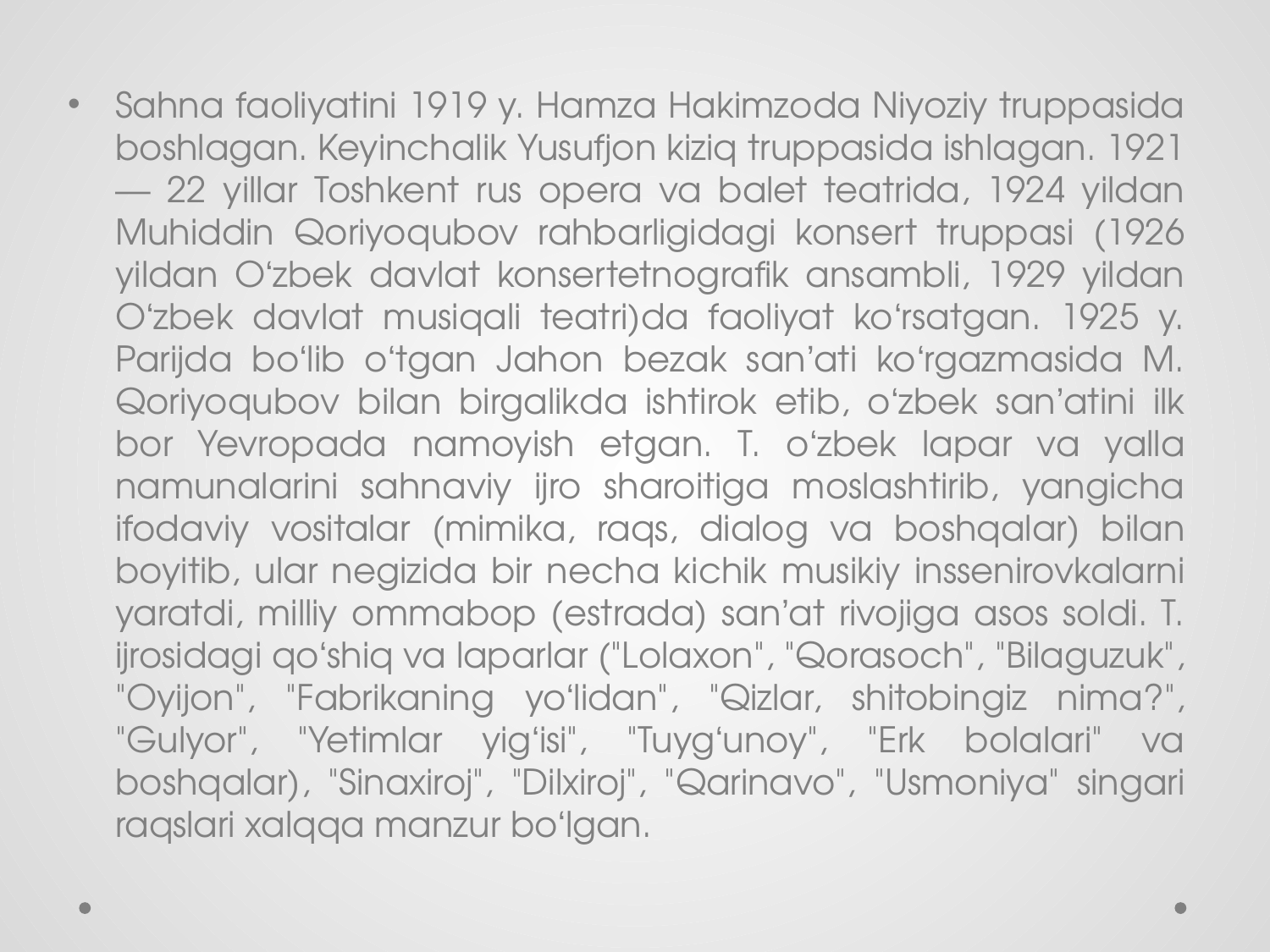

Sahna faoliyatini 1919 y. Hamza Hakimzoda Niyoziy truppasida boshlagan. Keyinchalik Yusufjon kiziq truppasida ishlagan. 1921 — 22 yillar Toshkent rus opera va balet teatrida, 1924 yildan Muhiddin Qoriyoqubov rahbarligidagi konsert truppasi (1926 yildan Oʻzbek davlat konsertetnografik ansambli, 1929 yildan Oʻzbek davlat musiqali teatri)da faoliyat koʻrsatgan. 1925 y. Parijda boʻlib oʻtgan Jahon bezak sanʼati koʻrgazmasida M. Qoriyoqubov bilan birgalikda ishtirok etib, oʻzbek sanʼatini ilk bor Yevropada namoyish etgan. T. oʻzbek lapar va yalla namunalarini sahnaviy ijro sharoitiga moslashtirib, yangicha ifodaviy vositalar (mimika, raqs, dialog va boshqalar) bilan boyitib, ular negizida bir necha kichik musikiy inssenirovkalarni yaratdi, milliy ommabop (estrada) sanʼat rivojiga asos soldi. T. ijrosidagi qoʻshiq va laparlar ("Lolaxon", "Qorasoch", "Bilaguzuk", "Oyijon", "Fabrikaning yoʻlidan", "Qizlar, shitobingiz nima?", "Gulyor", "Yetimlar yigʻisi", "Tuygʻunoy", "Erk bolalari" va boshqalar), "Sinaxiroj", "Dilxiroj", "Qarinavo", "Usmoniya" singari raqslari xalqqa manzur boʻlgan.